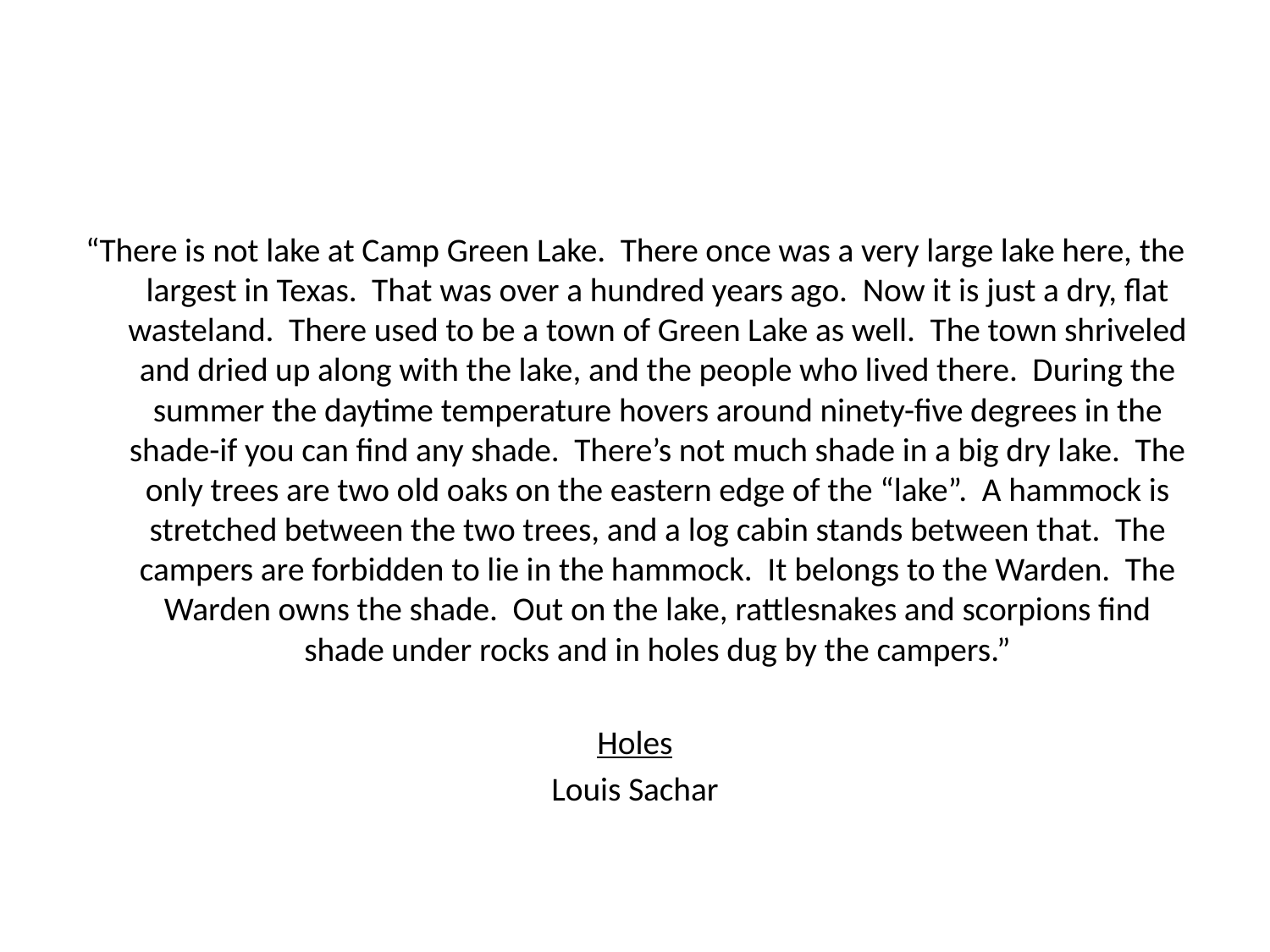

#
“There is not lake at Camp Green Lake.  There once was a very large lake here, the largest in Texas.  That was over a hundred years ago.  Now it is just a dry, flat wasteland.  There used to be a town of Green Lake as well.  The town shriveled and dried up along with the lake, and the people who lived there.  During the summer the daytime temperature hovers around ninety-five degrees in the shade-if you can find any shade.  There’s not much shade in a big dry lake.  The only trees are two old oaks on the eastern edge of the “lake”.  A hammock is stretched between the two trees, and a log cabin stands between that.  The campers are forbidden to lie in the hammock.  It belongs to the Warden.  The Warden owns the shade.  Out on the lake, rattlesnakes and scorpions find shade under rocks and in holes dug by the campers.”

Holes
Louis Sachar